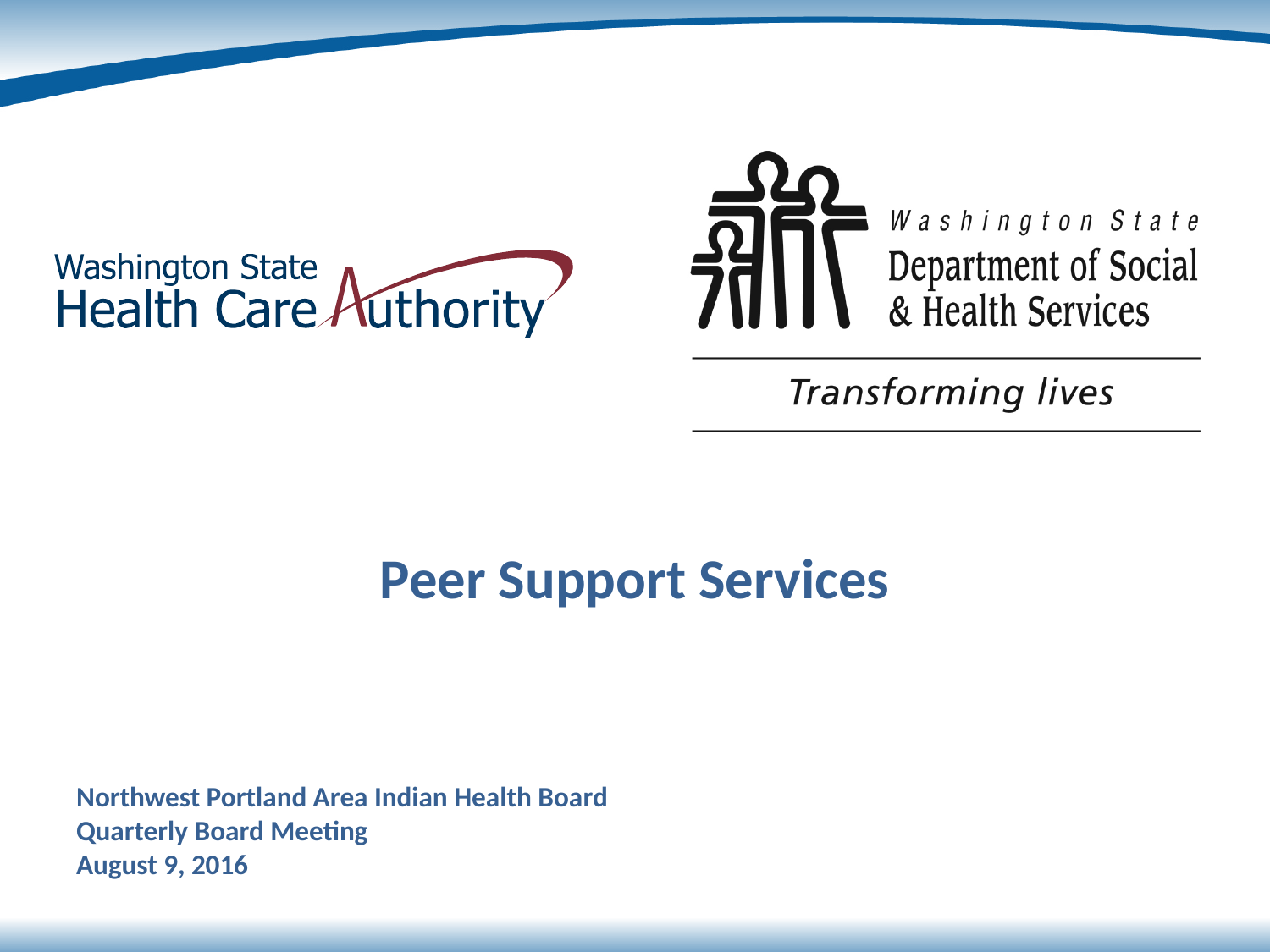

Peer Support Services
Northwest Portland Area Indian Health Board
Quarterly Board Meeting
August 9, 2016